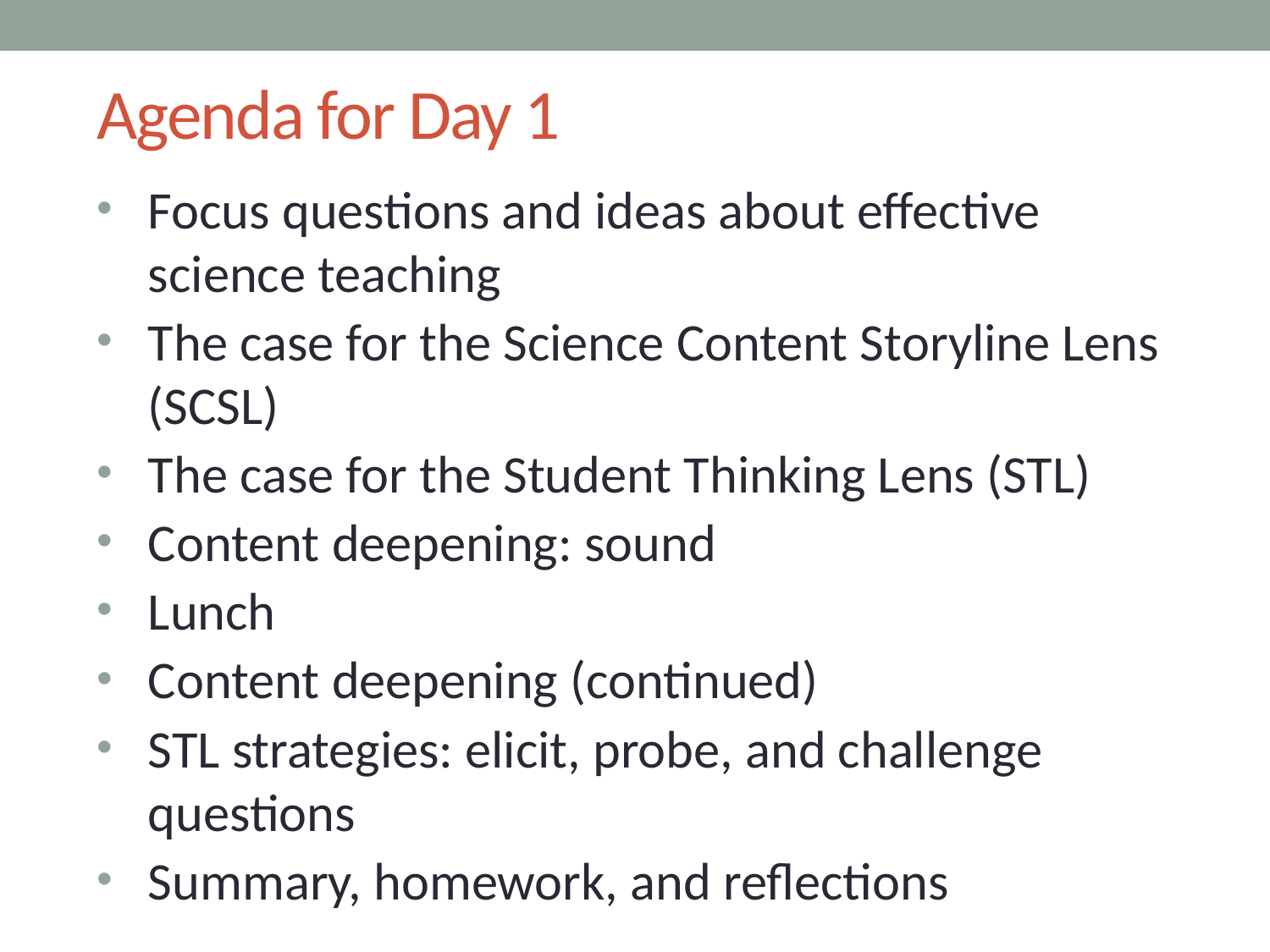

# Agenda for Day 1
Focus questions and ideas about effective science teaching
The case for the Science Content Storyline Lens (SCSL)
The case for the Student Thinking Lens (STL)
Content deepening: sound
Lunch
Content deepening (continued)
STL strategies: elicit, probe, and challenge questions
Summary, homework, and reflections